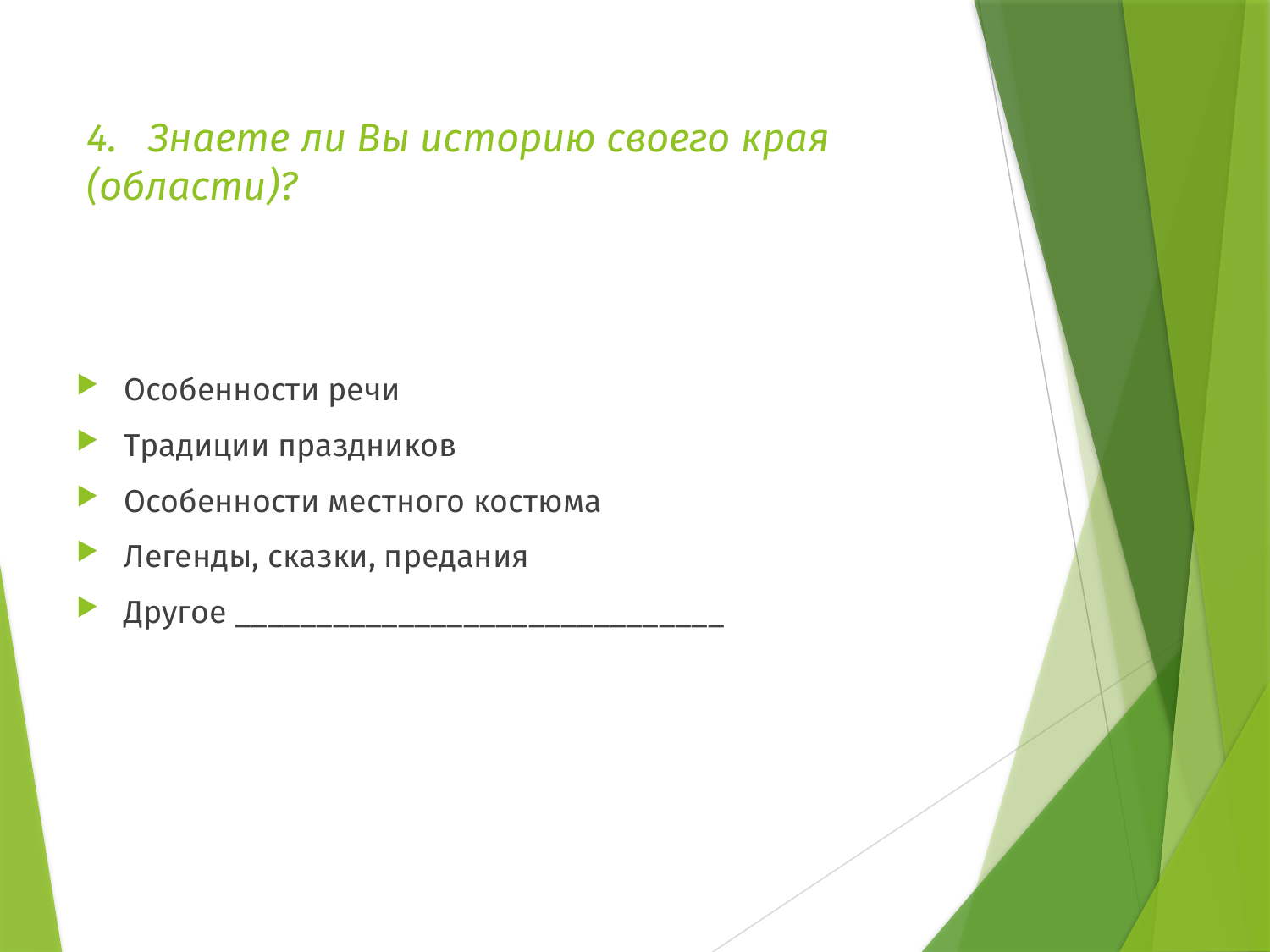

# 4.   Знаете ли Вы историю своего края (области)?

Особенности речи
Традиции праздников
Особенности местного костюма
Легенды, сказки, предания
Другое ______________________________